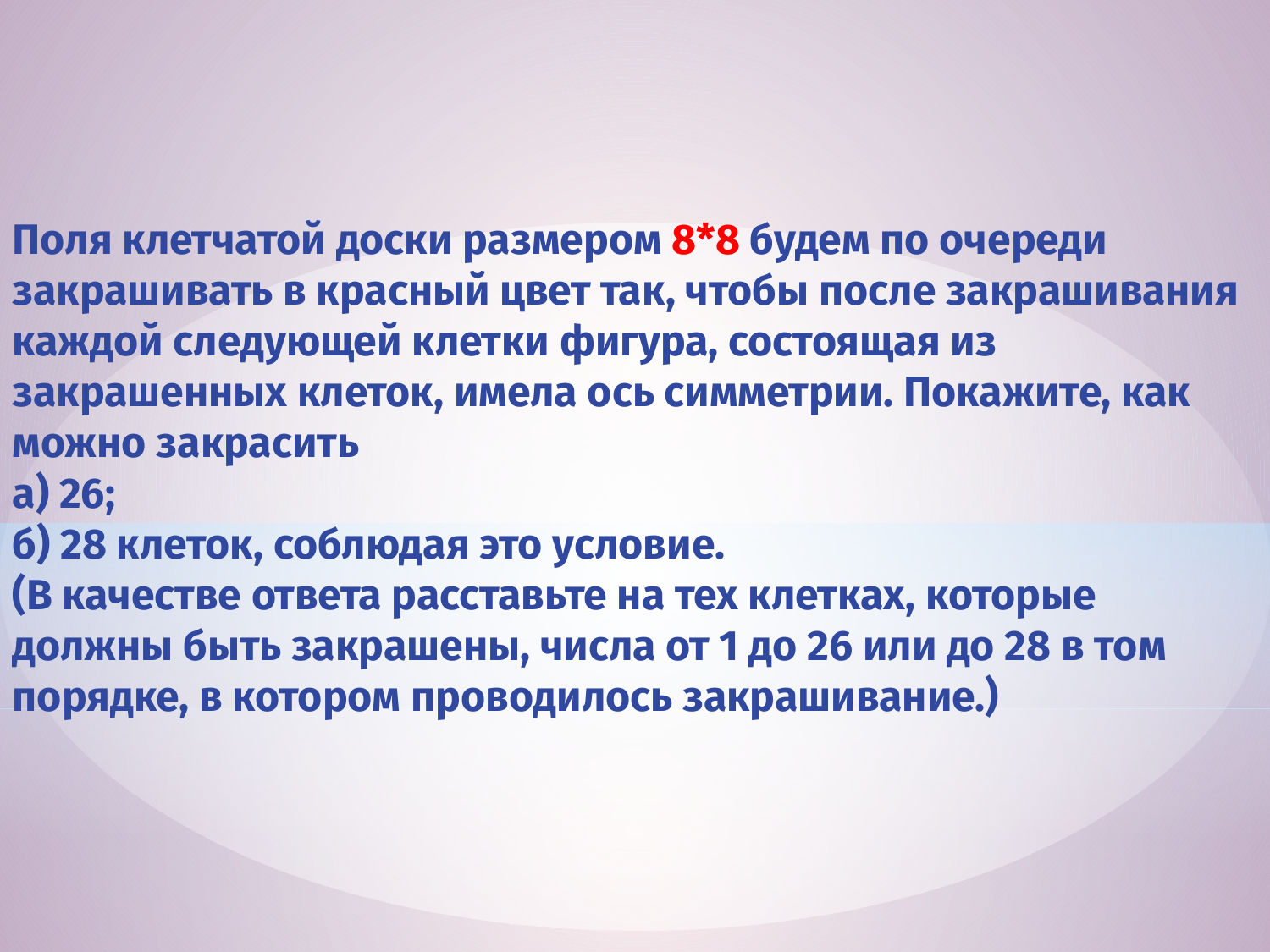

Поля клетчатой доски размером 8*8 будем по очереди закрашивать в красный цвет так, чтобы после закрашивания каждой следующей клетки фигура, состоящая из закрашенных клеток, имела ось симметрии. Покажите, как можно закрасить
а) 26;
б) 28 клеток, соблюдая это условие.
(В качестве ответа расставьте на тех клетках, которые должны быть закрашены, числа от 1 до 26 или до 28 в том порядке, в котором проводилось закрашивание.)